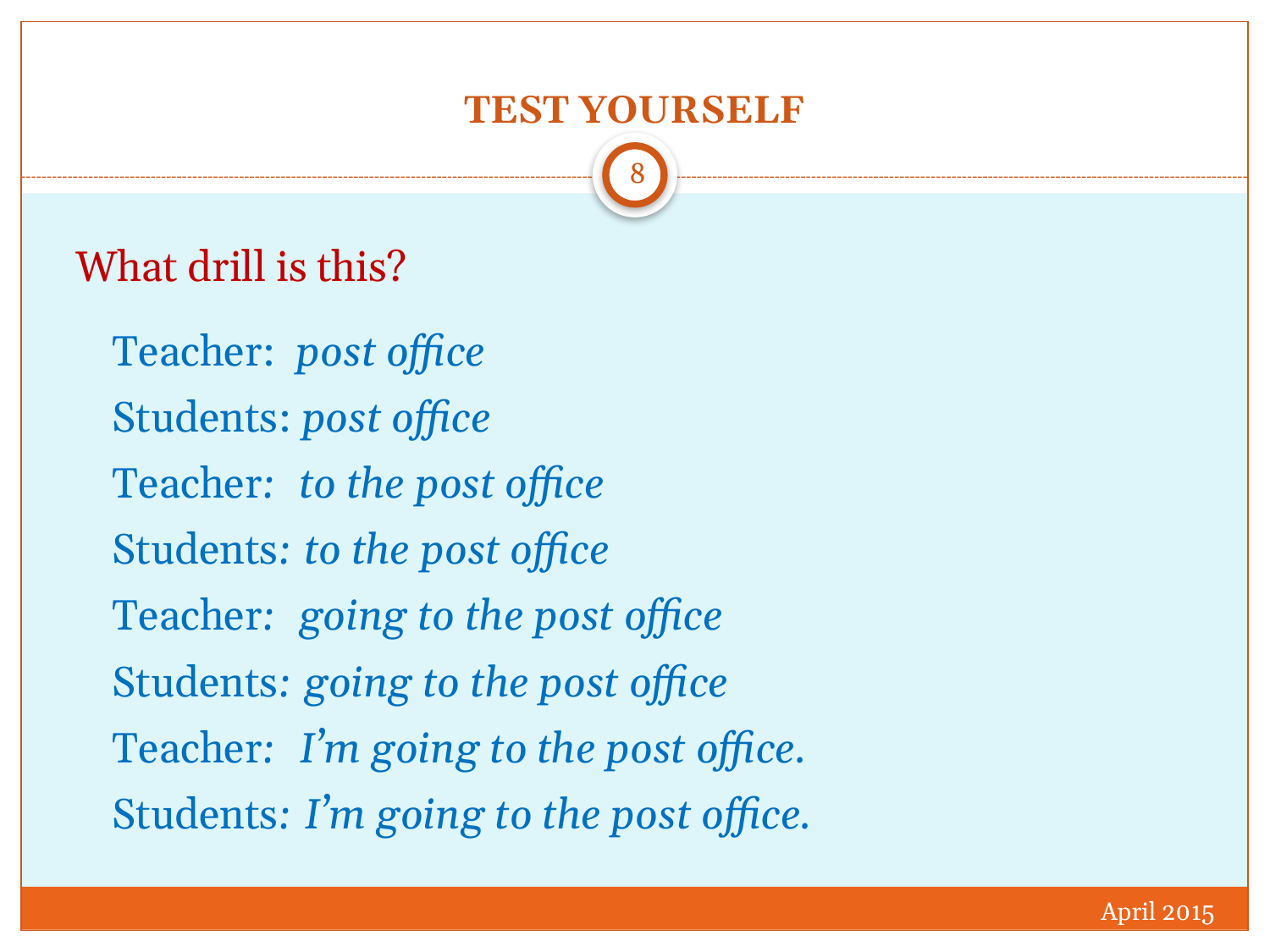

# TEST YOURSELF
8
What drill is this?
	Teacher:  post office
Students: post office
Teacher:  to the post office
Students: to the post office
Teacher:  going to the post office
Students: going to the post office
Teacher:  I’m going to the post office.
Students: I’m going to the post office.

April 2015